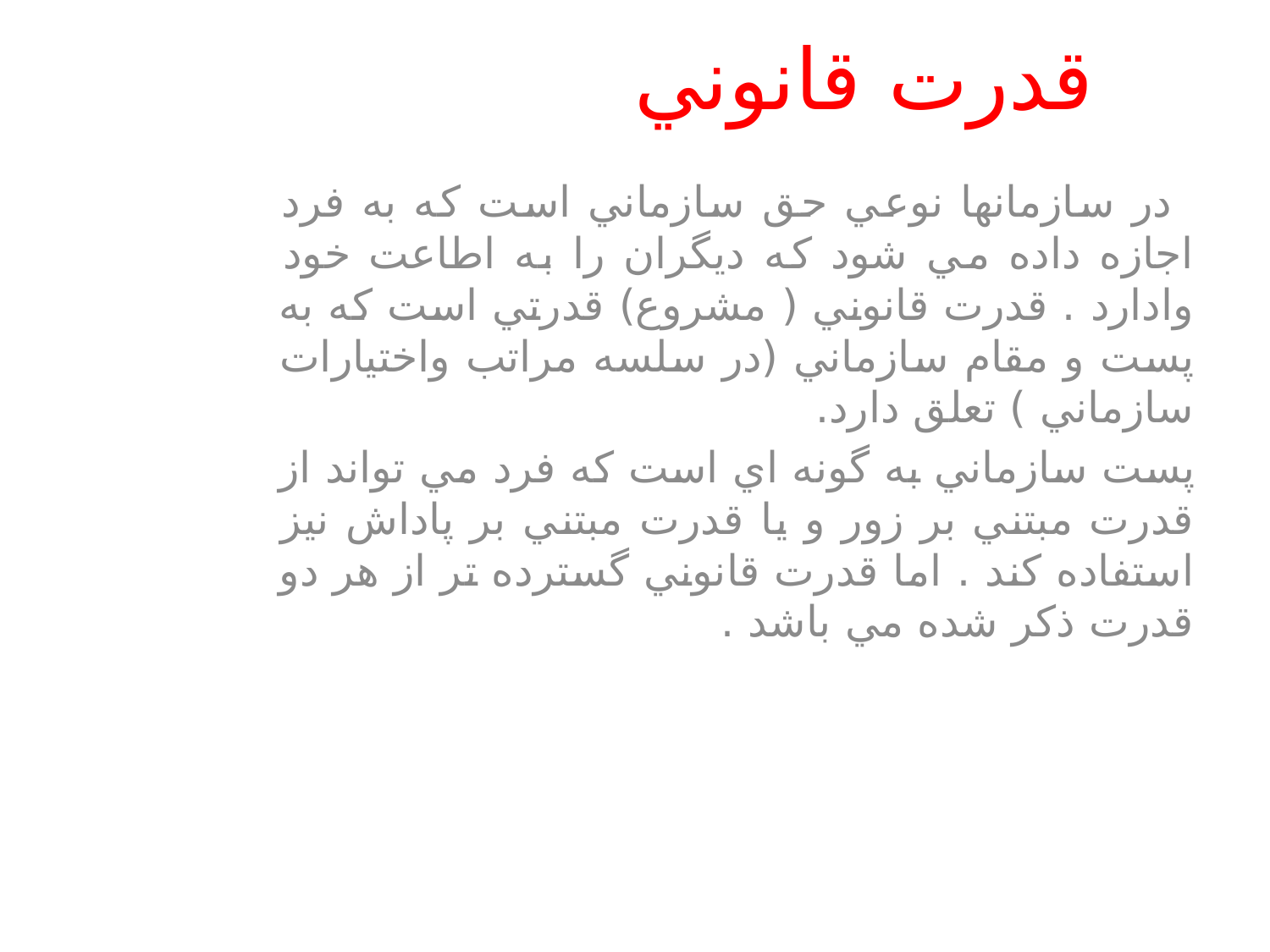

# قدرت قانوني
   در سازمانها نوعي حق سازماني است كه به فرد اجازه داده مي شود كه ديگران را به اطاعت خود وادارد . قدرت قانوني ( مشروع) قدرتي است كه به پست و مقام سازماني (در سلسه مراتب واختيارات سازماني ) تعلق دارد.
  پست سازماني به گونه اي است كه فرد مي تواند از قدرت مبتني بر زور و يا قدرت مبتني بر پاداش نيز استفاده كند . اما قدرت قانوني گسترده تر از هر دو قدرت ذكر شده مي باشد .